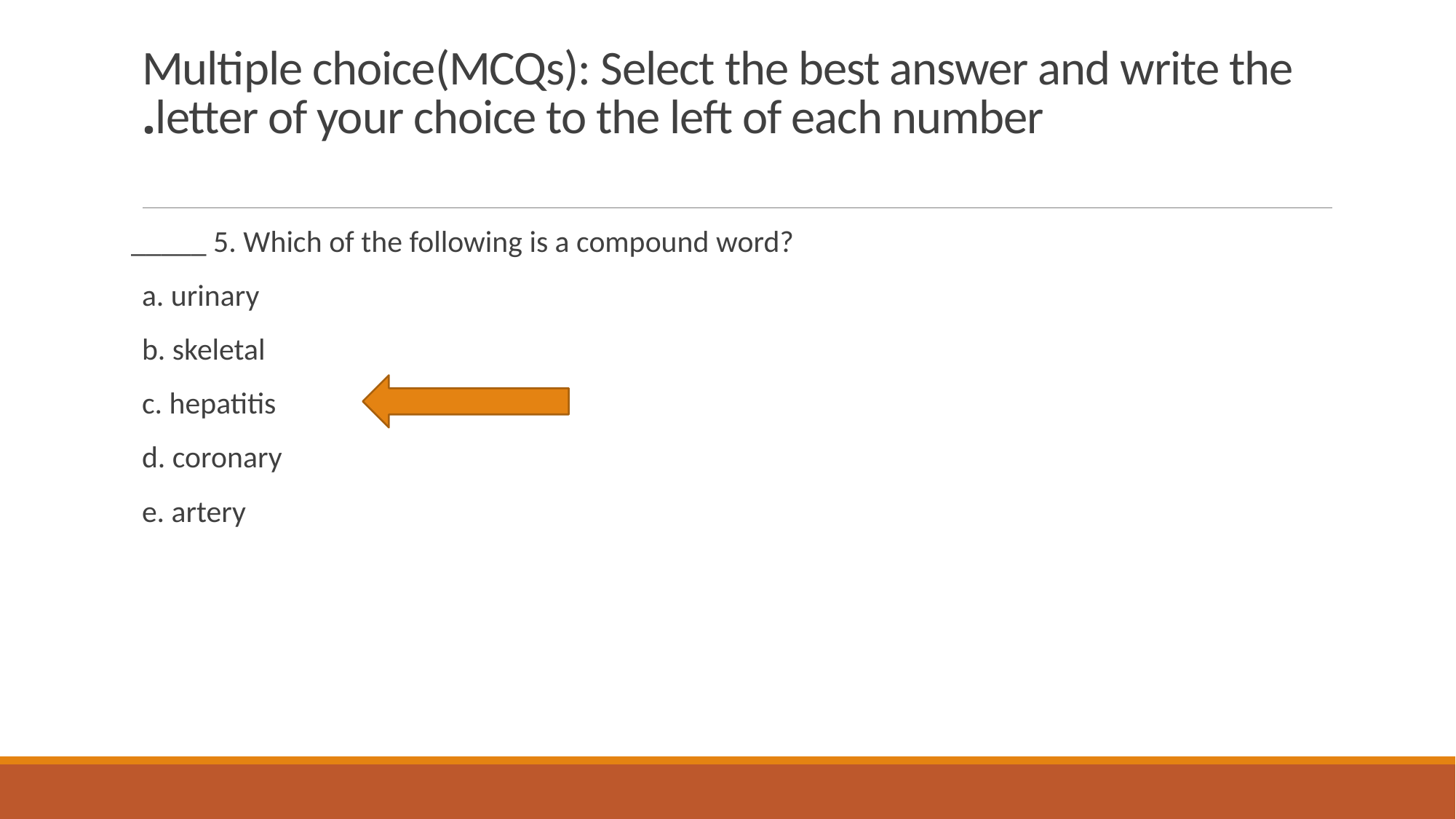

# Multiple choice(MCQs): Select the best answer and write the letter of your choice to the left of each number.
_____ 5. Which of the following is a compound word?
a. urinary
b. skeletal
c. hepatitis
d. coronary
e. artery